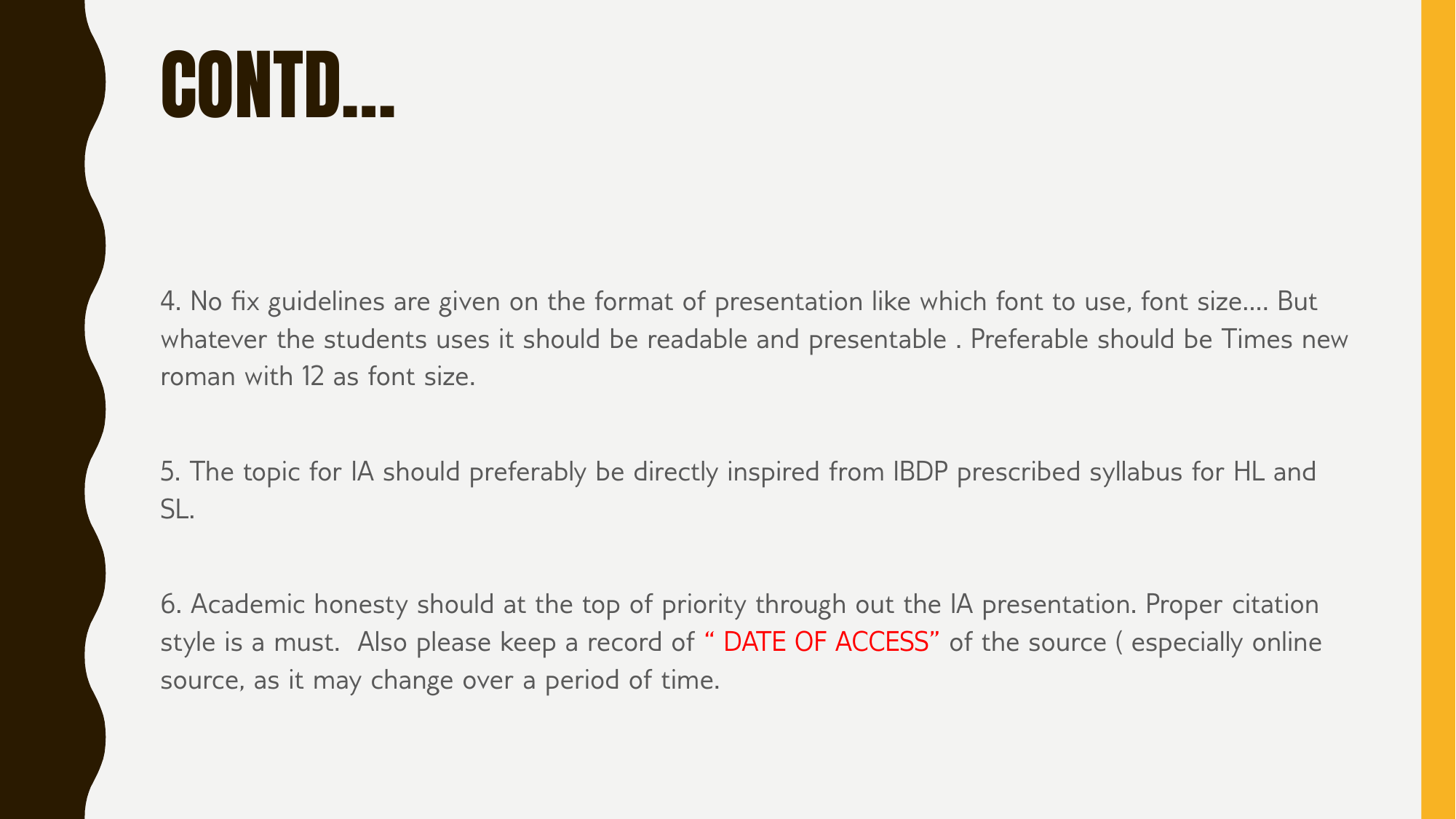

# CONTD…
4. No fix guidelines are given on the format of presentation like which font to use, font size…. But whatever the students uses it should be readable and presentable . Preferable should be Times new roman with 12 as font size.

5. The topic for IA should preferably be directly inspired from IBDP prescribed syllabus for HL and SL.

6. Academic honesty should at the top of priority through out the IA presentation. Proper citation style is a must.  Also please keep a record of “ DATE OF ACCESS” of the source ( especially online source, as it may change over a period of time.